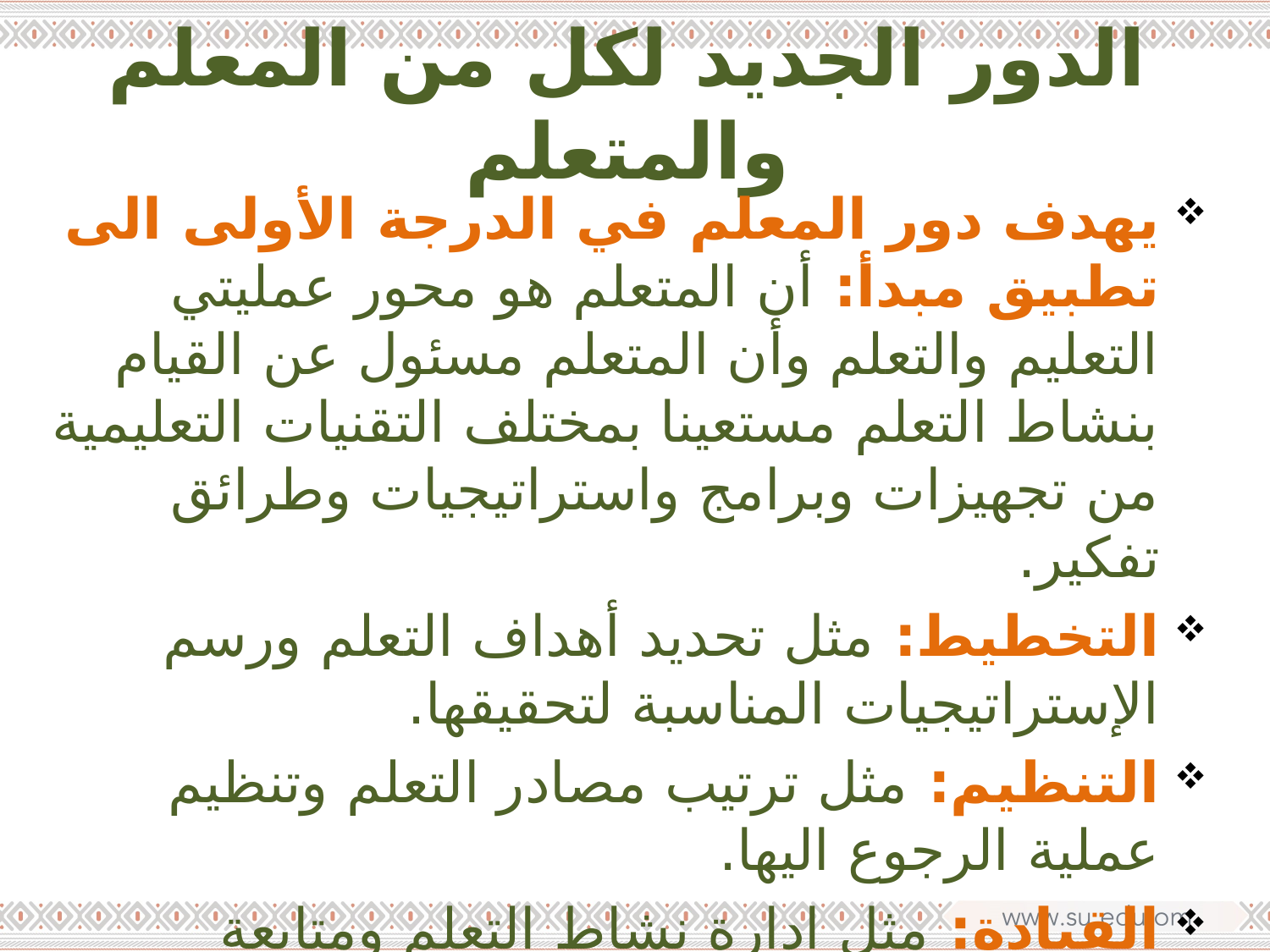

الدور الجديد لكل من المعلم والمتعلم
يهدف دور المعلم في الدرجة الأولى الى تطبيق مبدأ: أن المتعلم هو محور عمليتي التعليم والتعلم وأن المتعلم مسئول عن القيام بنشاط التعلم مستعينا بمختلف التقنيات التعليمية من تجهيزات وبرامج واستراتيجيات وطرائق تفكير.
التخطيط: مثل تحديد أهداف التعلم ورسم الإستراتيجيات المناسبة لتحقيقها.
التنظيم: مثل ترتيب مصادر التعلم وتنظيم عملية الرجوع اليها.
القيادة: مثل ادارة نشاط التعلم ومتابعة التلاميذ وتشجيعهم وتنظيم الموقف التعليمي ومواجهة متغيراته.
المتابعة والتقويم: أي تحديد ما اذا كانت وظيفة التنظيم ووظيفة القيادة قد حققتا الأهداف المرجوة أم لا.